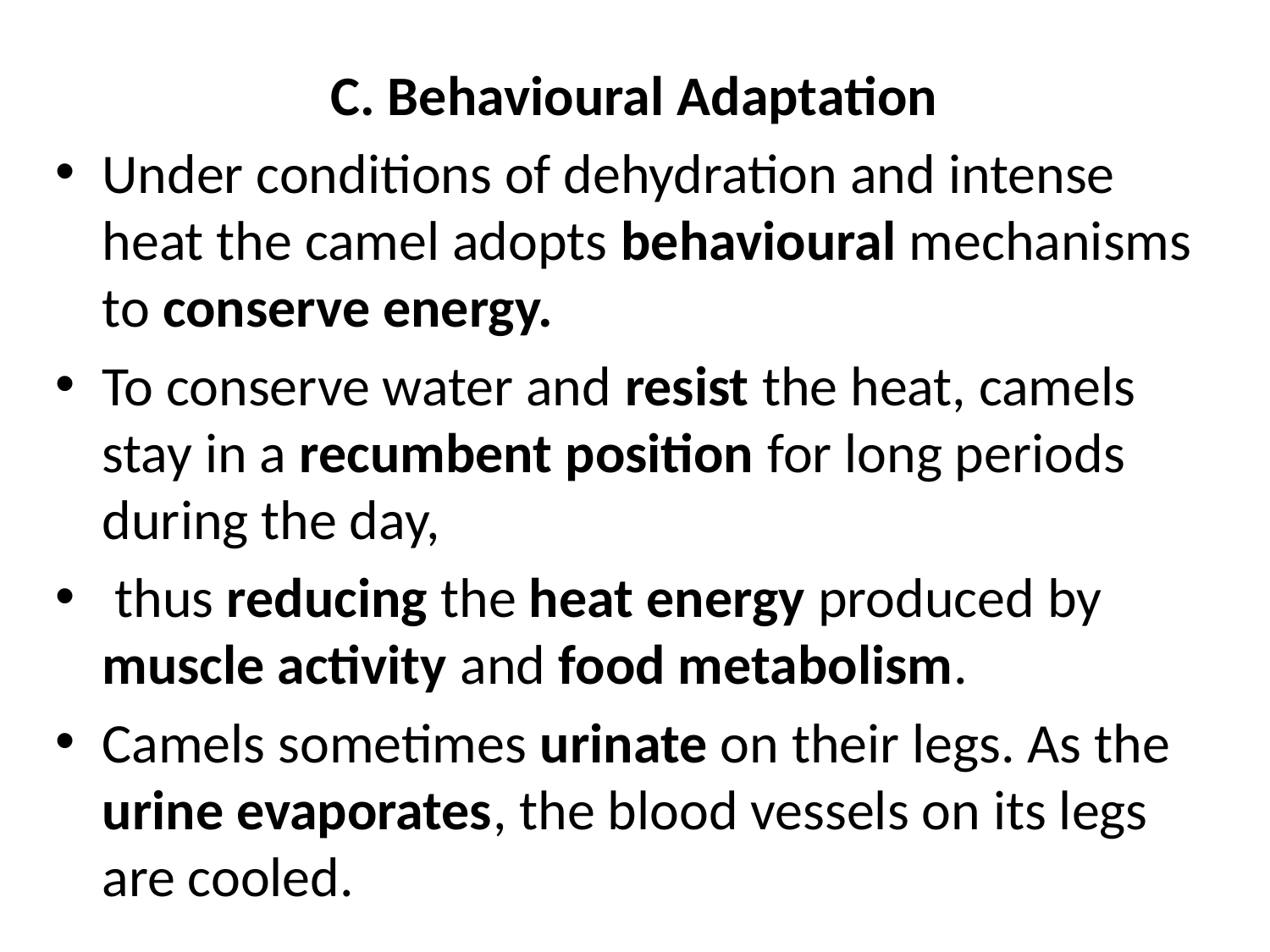

C. Behavioural Adaptation
Under conditions of dehydration and intense heat the camel adopts behavioural mechanisms to conserve energy.
To conserve water and resist the heat, camels stay in a recumbent position for long periods during the day,
 thus reducing the heat energy produced by muscle activity and food metabolism.
Camels sometimes urinate on their legs. As the urine evaporates, the blood vessels on its legs are cooled.